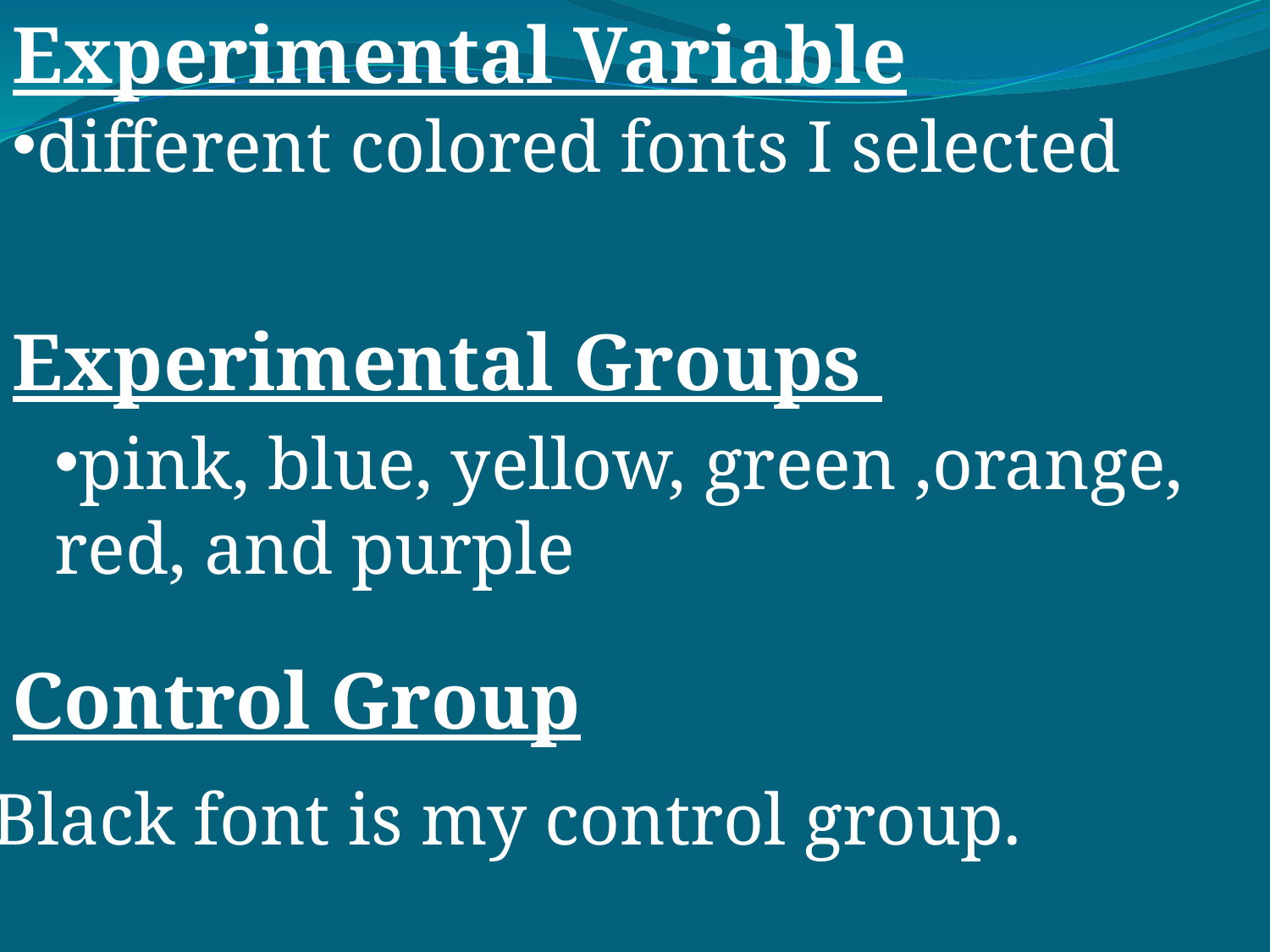

Experimental Variable
different colored fonts I selected

Experimental Groups
pink, blue, yellow, green ,orange, red, and purple

Control Group
Black font is my control group.